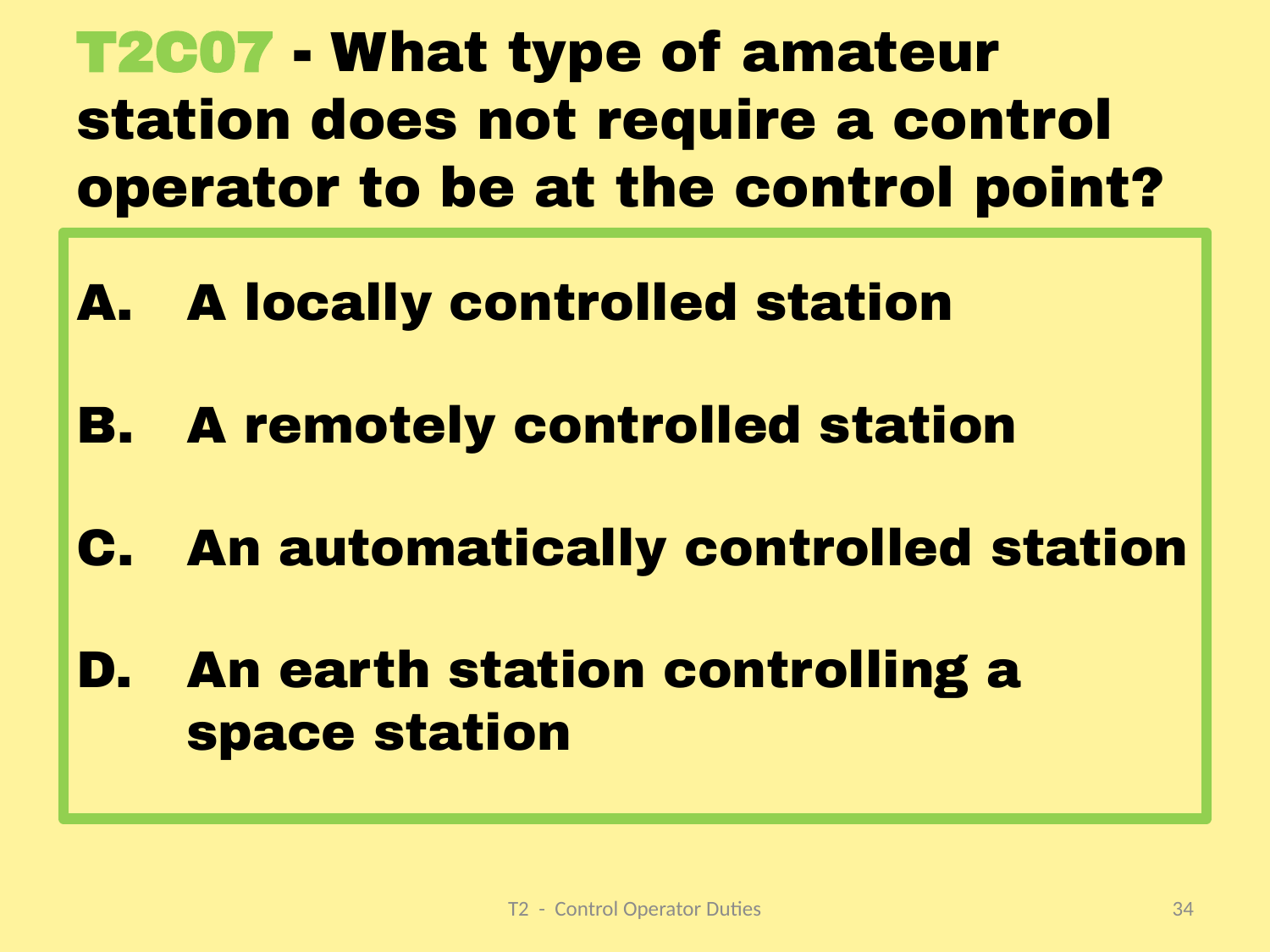

# T2C07 - What type of amateur station does not require a control operator to be at the control point?

A locally controlled station

A remotely controlled station

An automatically controlled station

An earth station controlling a space station

T2  -  Control Operator Duties
34